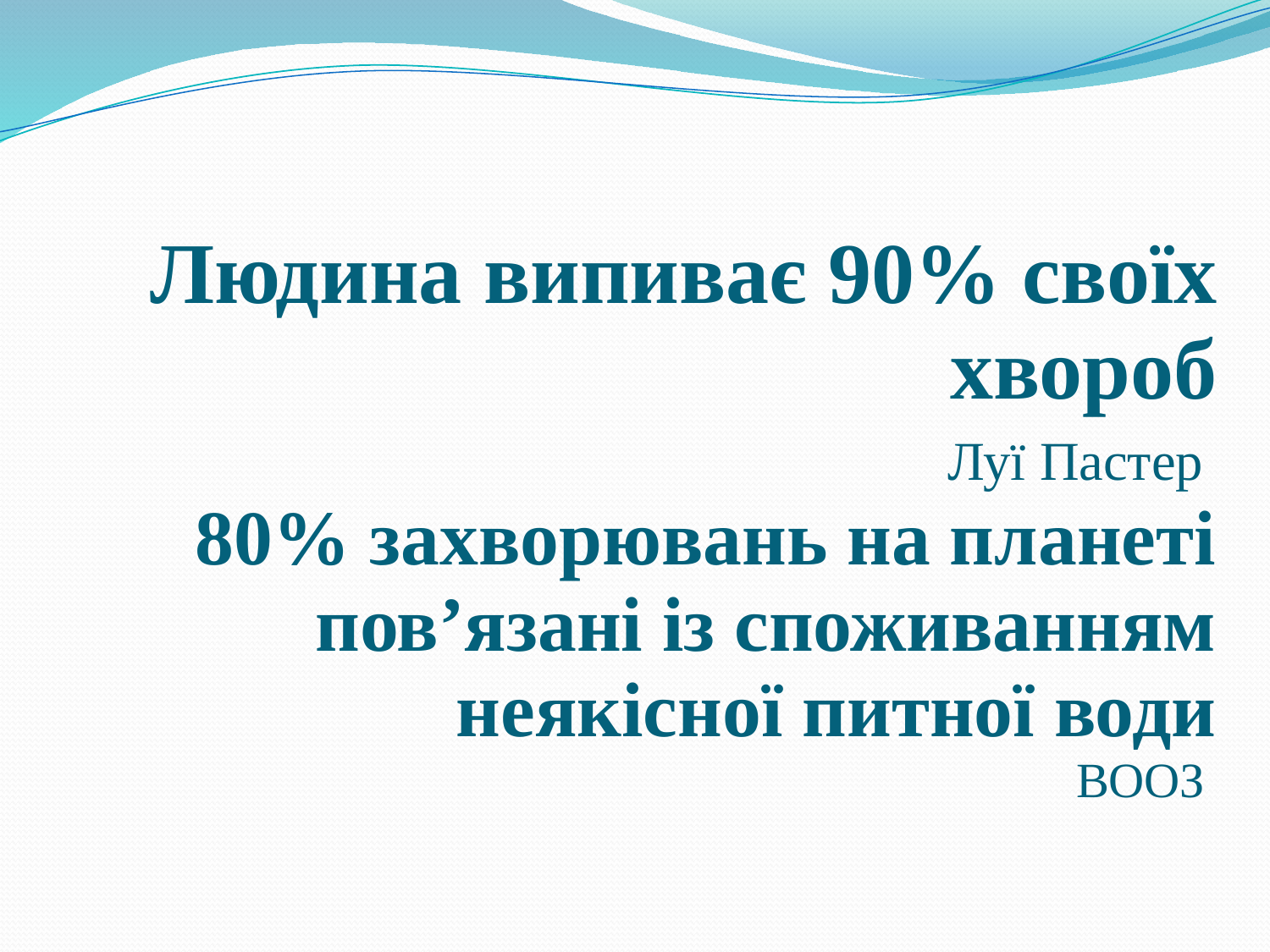

# Людина випиває 90% своїх хвороб Луї Пастер 80% захворювань на планеті пов’язані із споживанням неякісної питної води ВООЗ